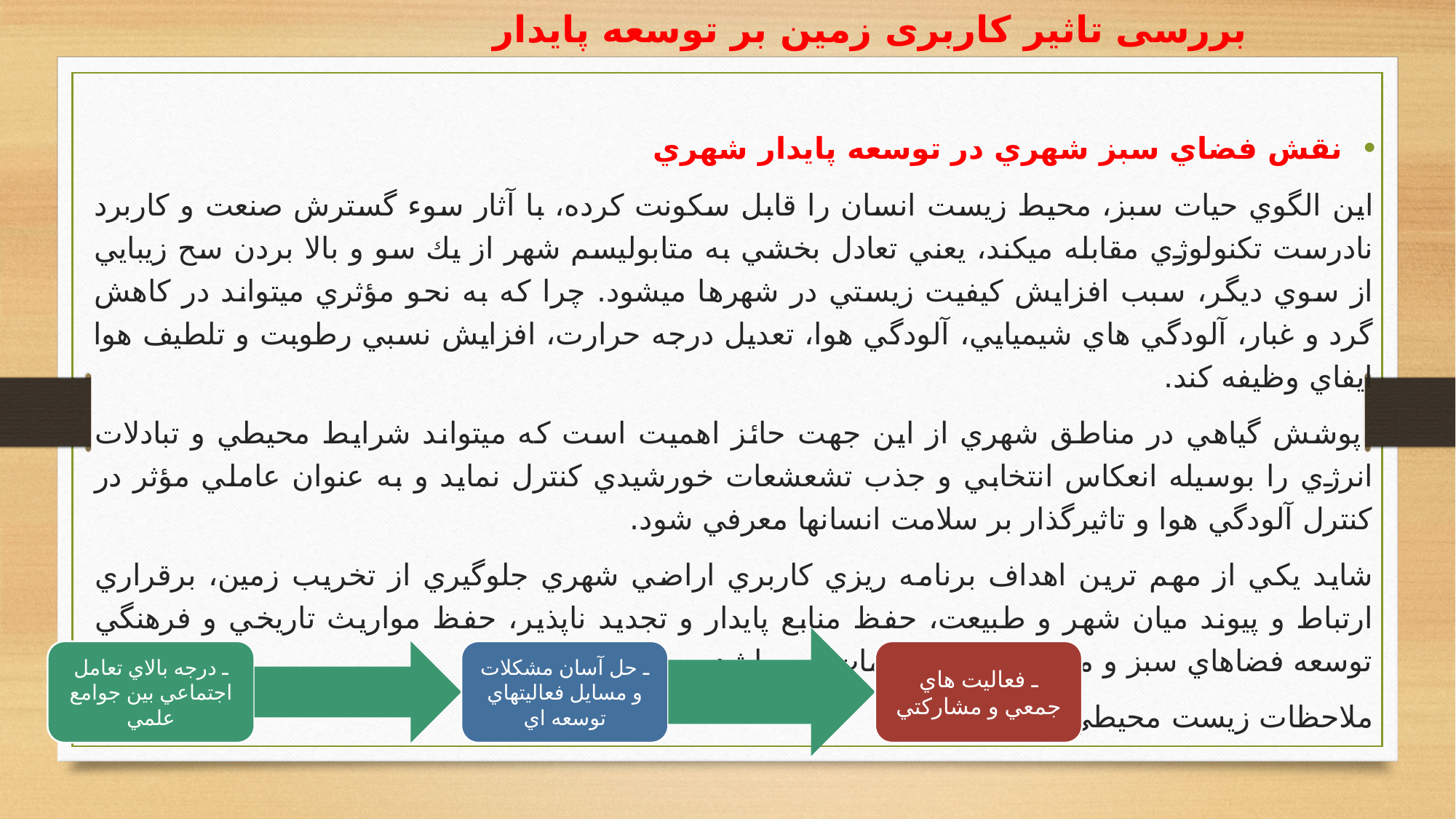

# بررسی تاثیر کاربری زمین بر توسعه پایدار
نقش فضاي سبز شهري در توسعه پايدار شهري
اين الگوي حيات سبز، محيط زيست انسان را قابل سكونت كرده، با آثار سوء گسترش صنعت و كاربرد نادرست تكنولوژي مقابله ميكند، يعني تعادل بخشي به متابوليسم شهر از يك سو و بالا بردن سح زيبايي از سوي ديگر، سبب افزايش كيفيت زيستي در شهرها ميشود. چرا كه به نحو مؤثري ميتواند در كاهش گرد و غبار، آلودگي هاي شيميايي، آلودگي هوا، تعديل درجه حرارت، افزايش نسبي رطوبت و تلطيف هوا ايفاي وظيفه كند.
 پوشش گياهي در مناطق شهري از اين جهت حائز اهميت است كه ميتواند شرايط محيطي و تبادلات انرژي را بوسيله انعكاس انتخابي و جذب تشعشعات خورشيدي كنترل نمايد و به عنوان عاملي مؤثر در كنترل آلودگي هوا و تاثيرگذار بر سلامت انسانها معرفي شود.
شايد يكي از مهم ترين اهداف برنامه ريزي كاربري اراضي شهري جلوگيري از تخريب زمين، برقراري ارتباط و پيوند ميان شهر و طبيعت، حفظ منابع پايدار و تجديد ناپذير، حفظ مواريث تاريخي و فرهنگي توسعه فضاهاي سبز و مكانيابي بهينه خدمات مي باشد.
ملاحظات زيست محيطي

ـ فعاليت هاي جمعي و مشاركتي